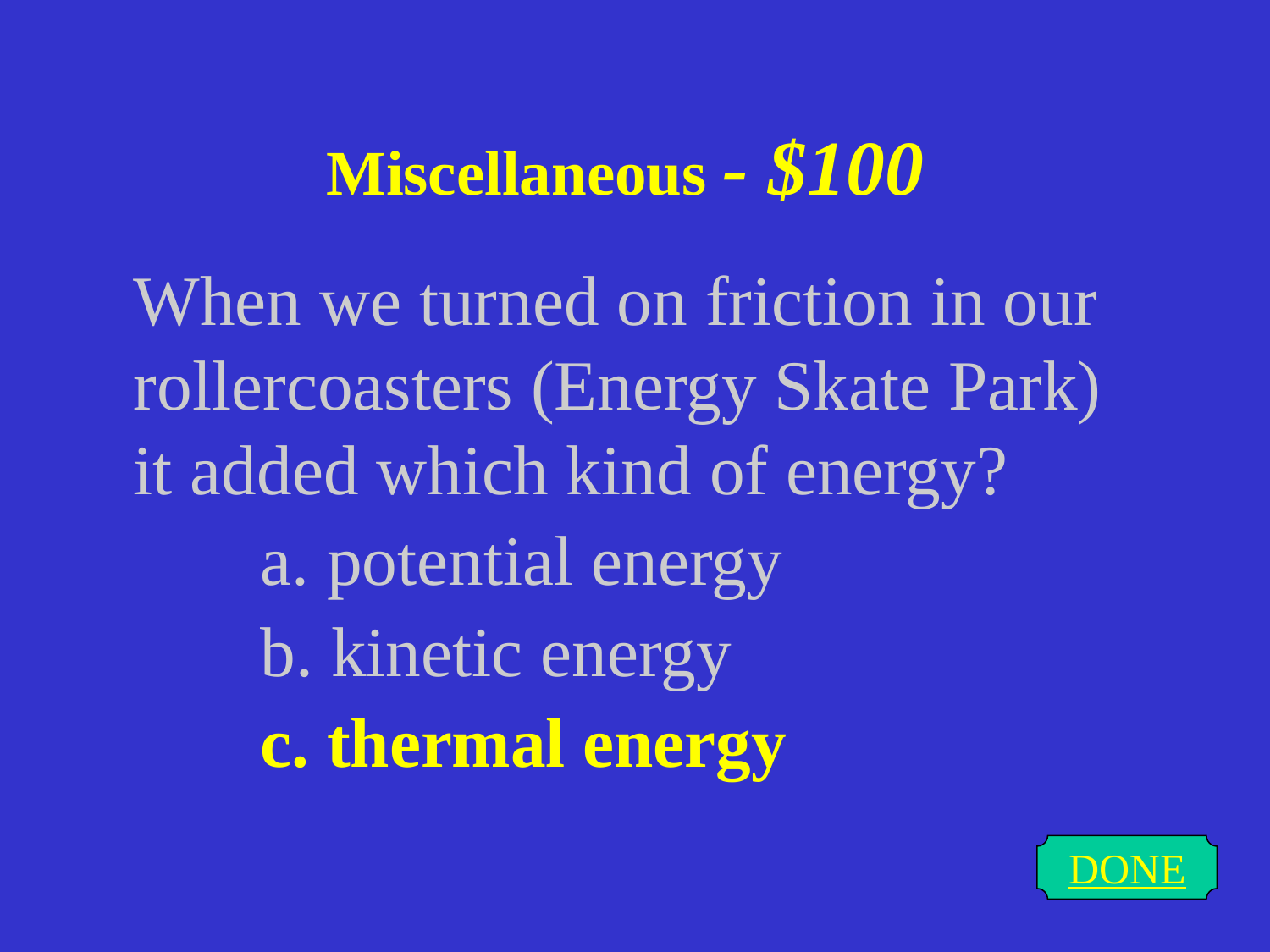

# Miscellaneous - $100
When we turned on friction in our rollercoasters (Energy Skate Park) it added which kind of energy?
	a. potential energy
	b. kinetic energy
	c. thermal energy

DONE